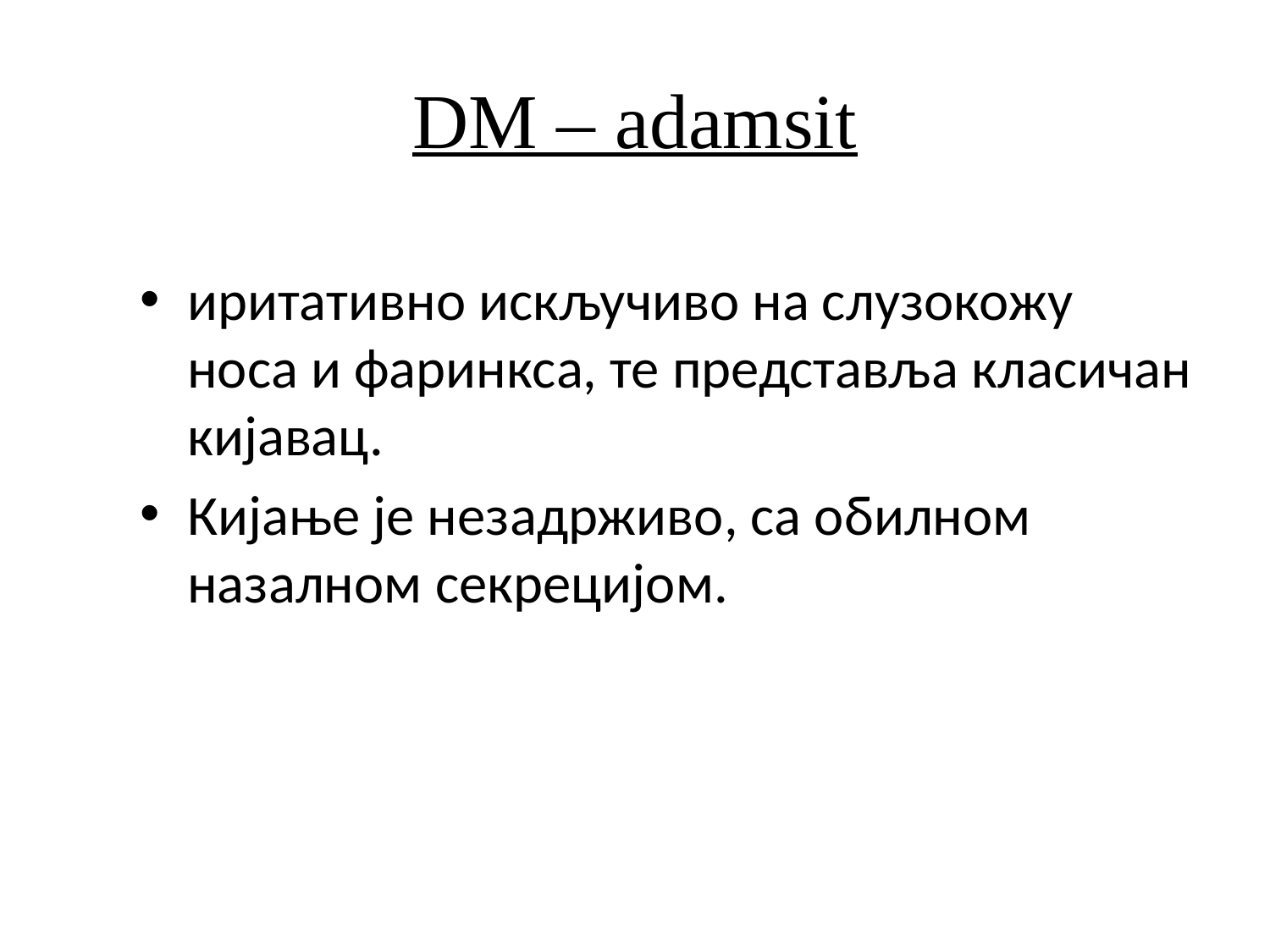

# DM – adamsit
иритативно искључиво на слузокожу носа и фаринкса, те представља класичан кијавац.
Кијање је незадрживо, са обилном назалном секрецијом.